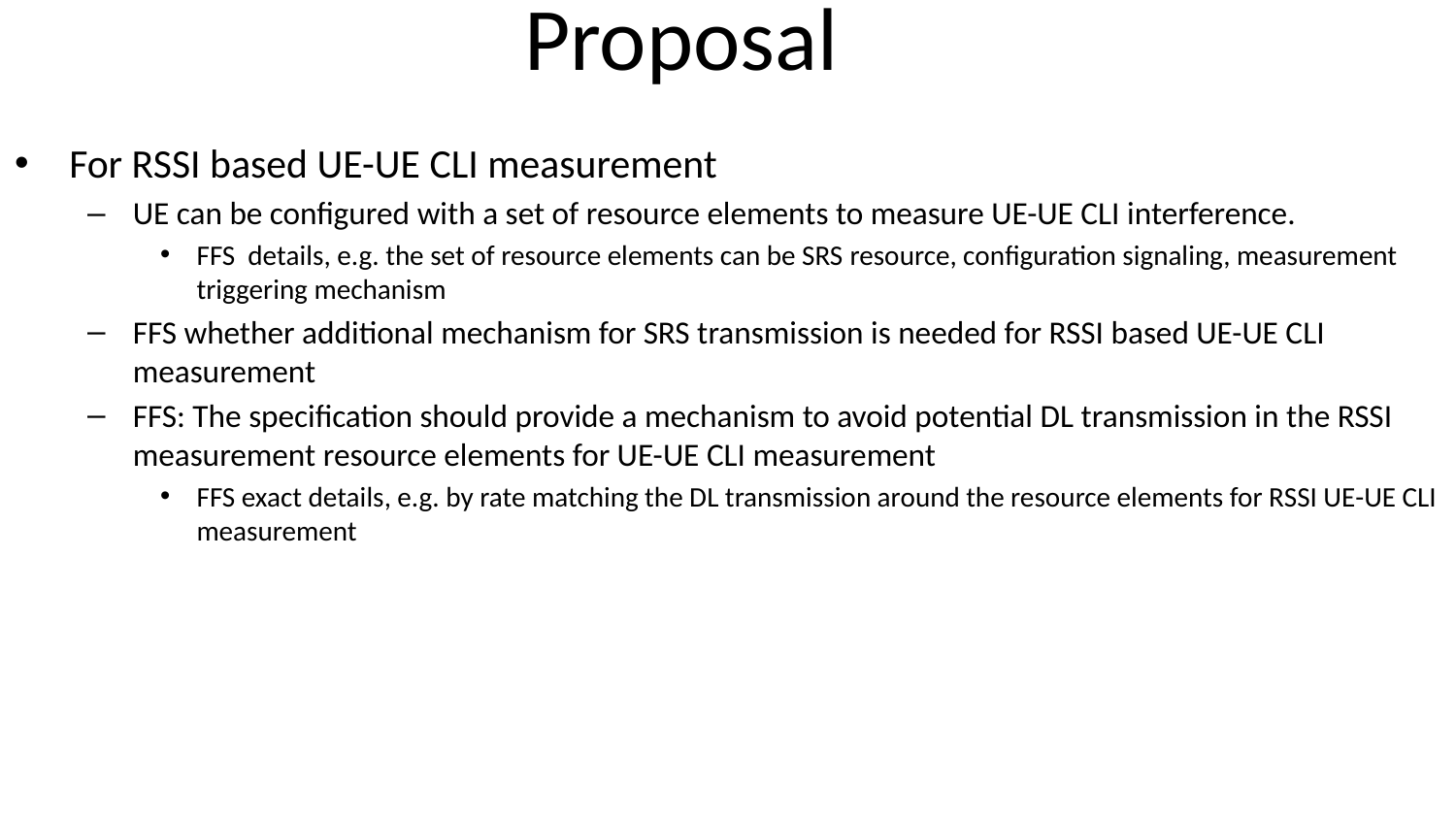

# Proposal
For RSSI based UE-UE CLI measurement
UE can be configured with a set of resource elements to measure UE-UE CLI interference.
FFS  details, e.g. the set of resource elements can be SRS resource, configuration signaling, measurement triggering mechanism
FFS whether additional mechanism for SRS transmission is needed for RSSI based UE-UE CLI measurement
FFS: The specification should provide a mechanism to avoid potential DL transmission in the RSSI measurement resource elements for UE-UE CLI measurement
FFS exact details, e.g. by rate matching the DL transmission around the resource elements for RSSI UE-UE CLI measurement